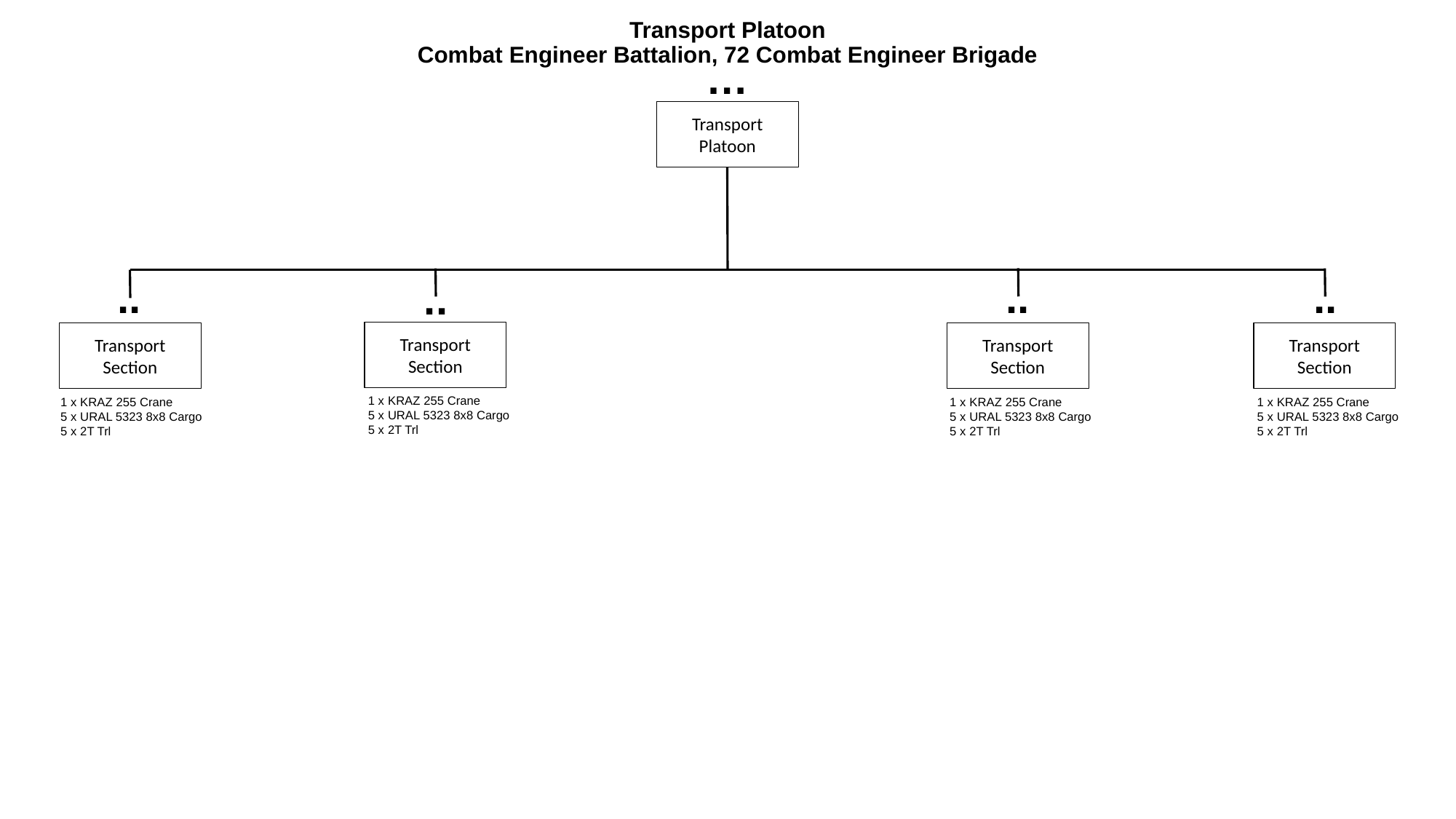

# Transport Platoon Combat Engineer Battalion, 72 Combat Engineer Brigade
…
Transport
Platoon
..
..
..
..
Transport
Section
Transport
Section
Transport
Section
Transport
Section
1 x KRAZ 255 Crane
5 x URAL 5323 8x8 Cargo
5 x 2T Trl
1 x KRAZ 255 Crane
5 x URAL 5323 8x8 Cargo
5 x 2T Trl
1 x KRAZ 255 Crane
5 x URAL 5323 8x8 Cargo
5 x 2T Trl
1 x KRAZ 255 Crane
5 x URAL 5323 8x8 Cargo
5 x 2T Trl